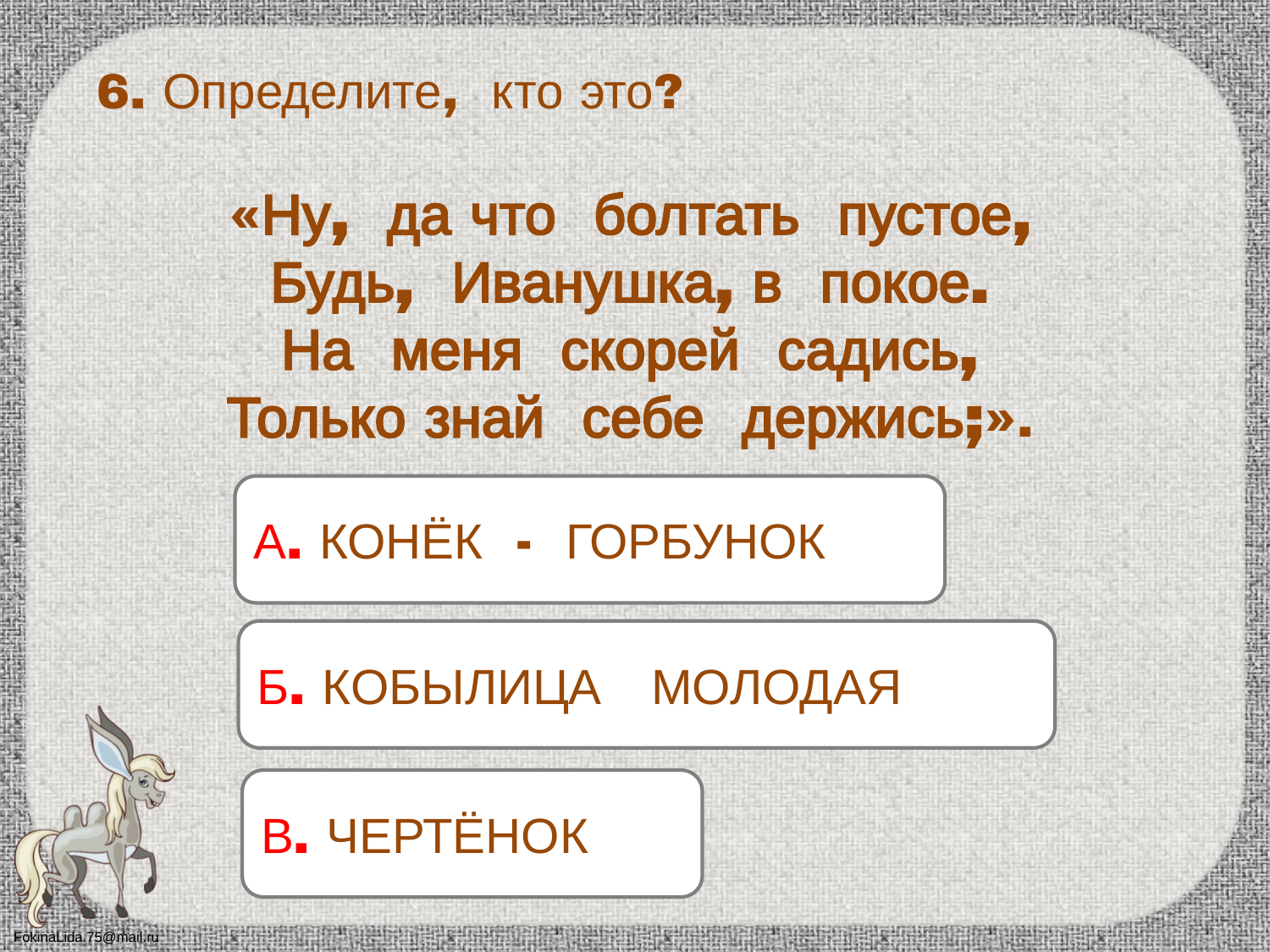

6. Определите,  кто это?

«Ну,  да что  болтать  пустое,
Будь,  Иванушка, в  покое.
На  меня  скорей  садись,
Только знай  себе  держись;».

А. КОНЁК  -  ГОРБУНОК
Б. КОБЫЛИЦА   МОЛОДАЯ
В. ЧЕРТЁНОК